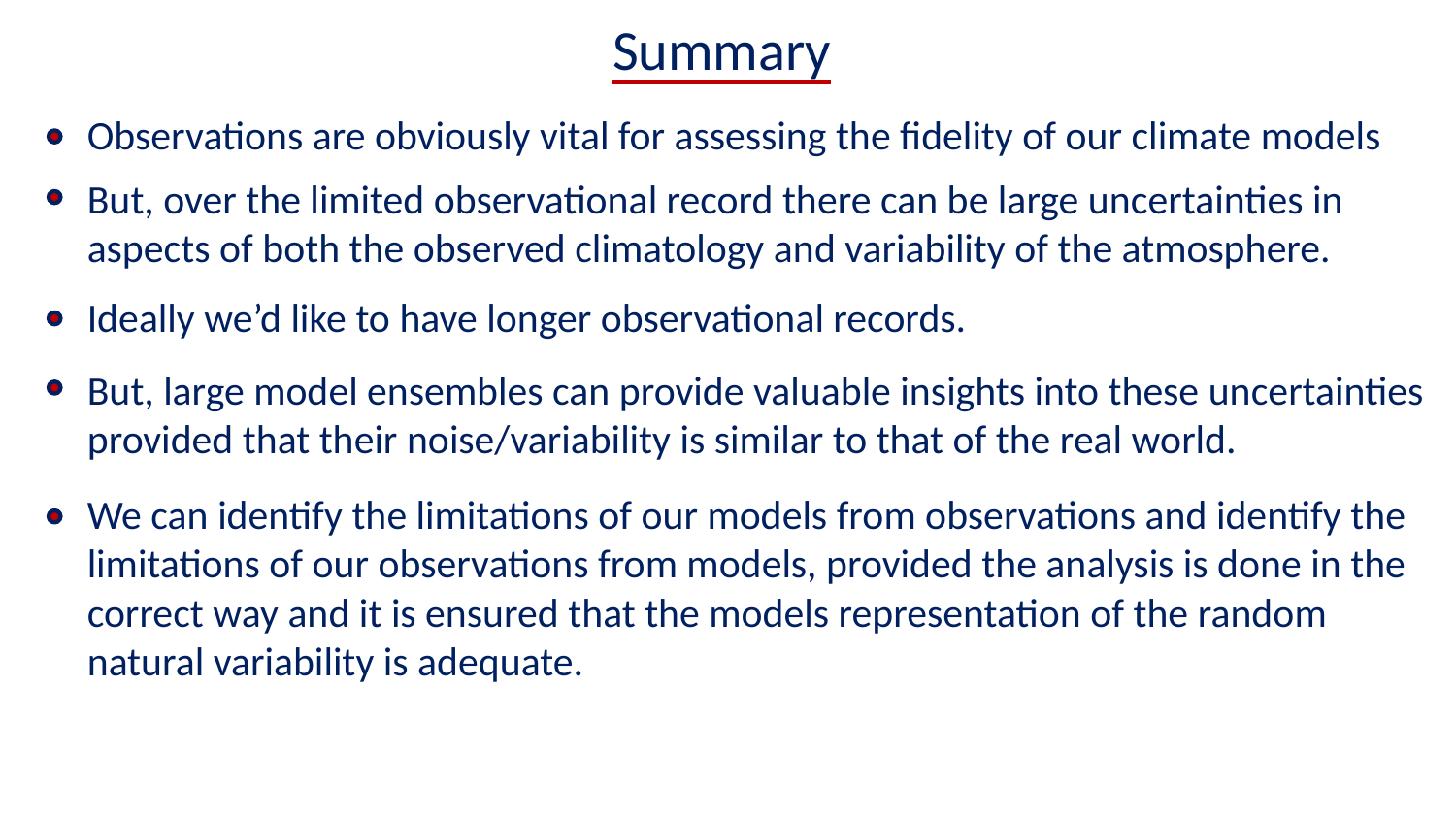

Summary
Observations are obviously vital for assessing the fidelity of our climate models

But, over the limited observational record there can be large uncertainties in aspects of both the observed climatology and variability of the atmosphere.

Ideally we’d like to have longer observational records.

But, large model ensembles can provide valuable insights into these uncertainties provided that their noise/variability is similar to that of the real world.

We can identify the limitations of our models from observations and identify the limitations of our observations from models, provided the analysis is done in the correct way and it is ensured that the models representation of the random natural variability is adequate.